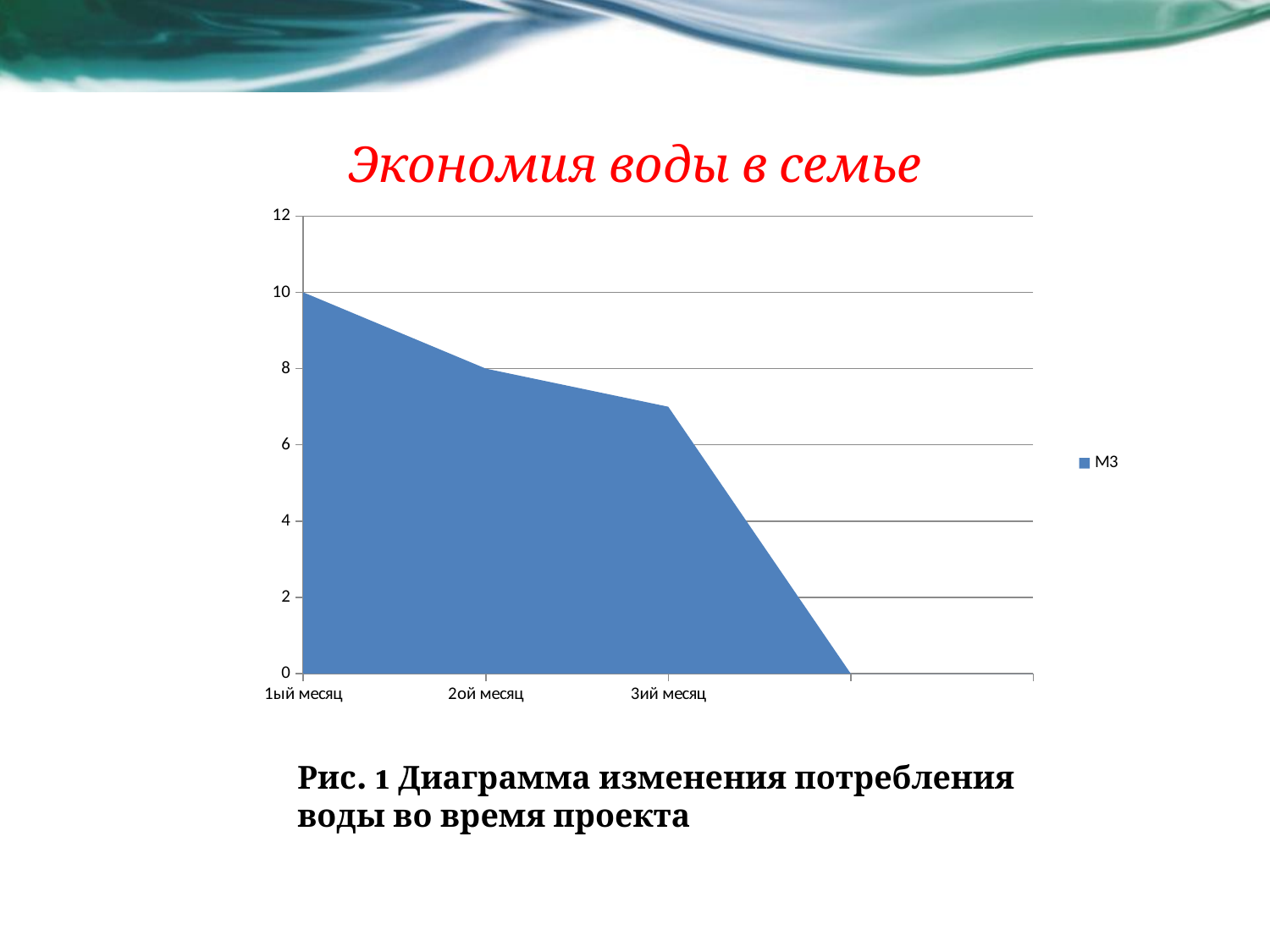

# Экономия воды в семье

### Chart

| Category | М3 |
|---|---|
| 1ый месяц | 10.0 |
| 2ой месяц | 8.0 |
| 3ий месяц | 7.0 |
Рис. 1 Диаграмма изменения потребления воды во время проекта